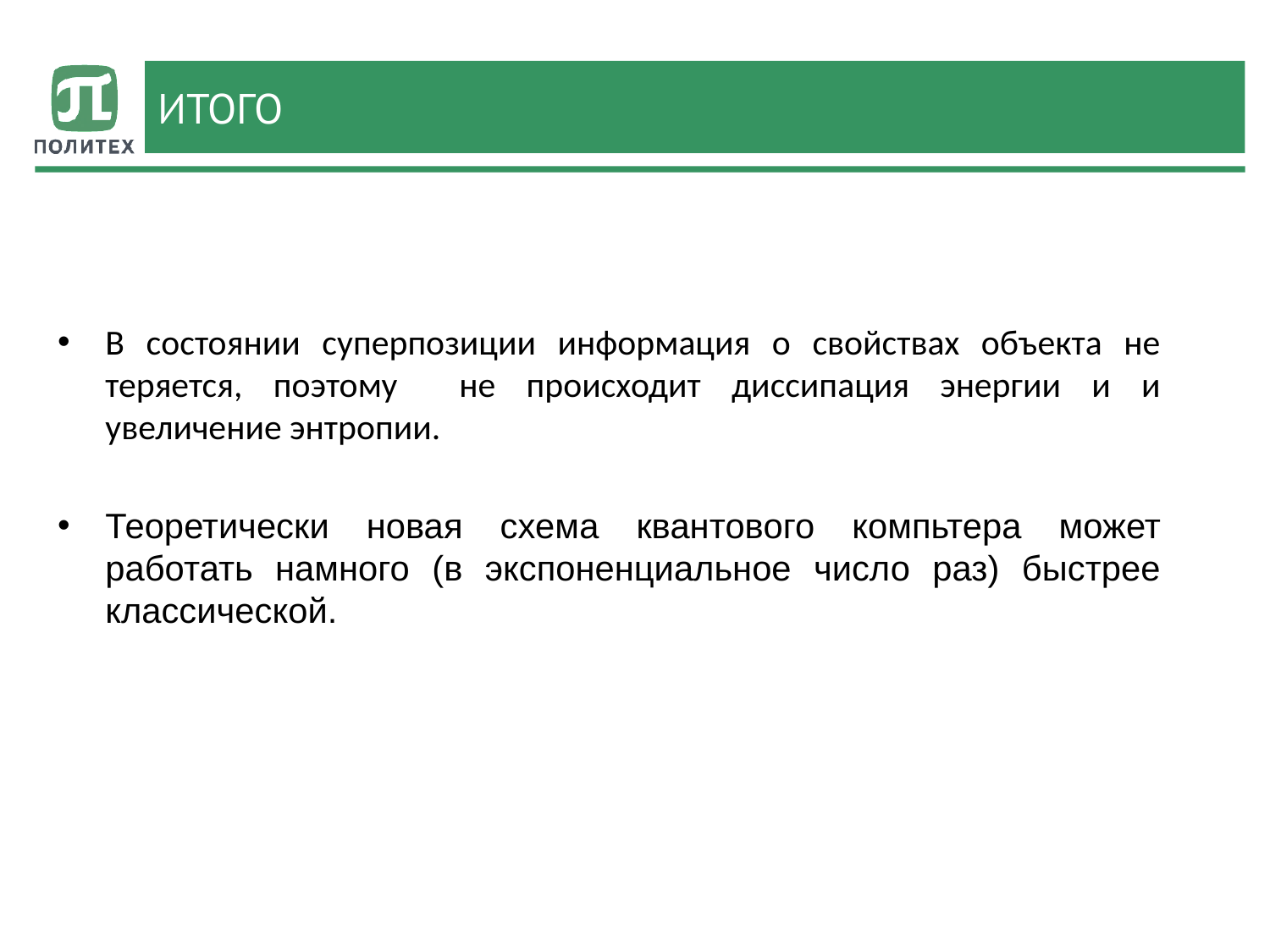

# Итого
В состоянии суперпозиции информация о свойствах объекта не теряется, поэтому  не происходит диссипация энергии и и увеличение энтропии.

Теоретически новая схема квантового компьтера может работать намного (в экспоненциальное число раз) быстрее классической.